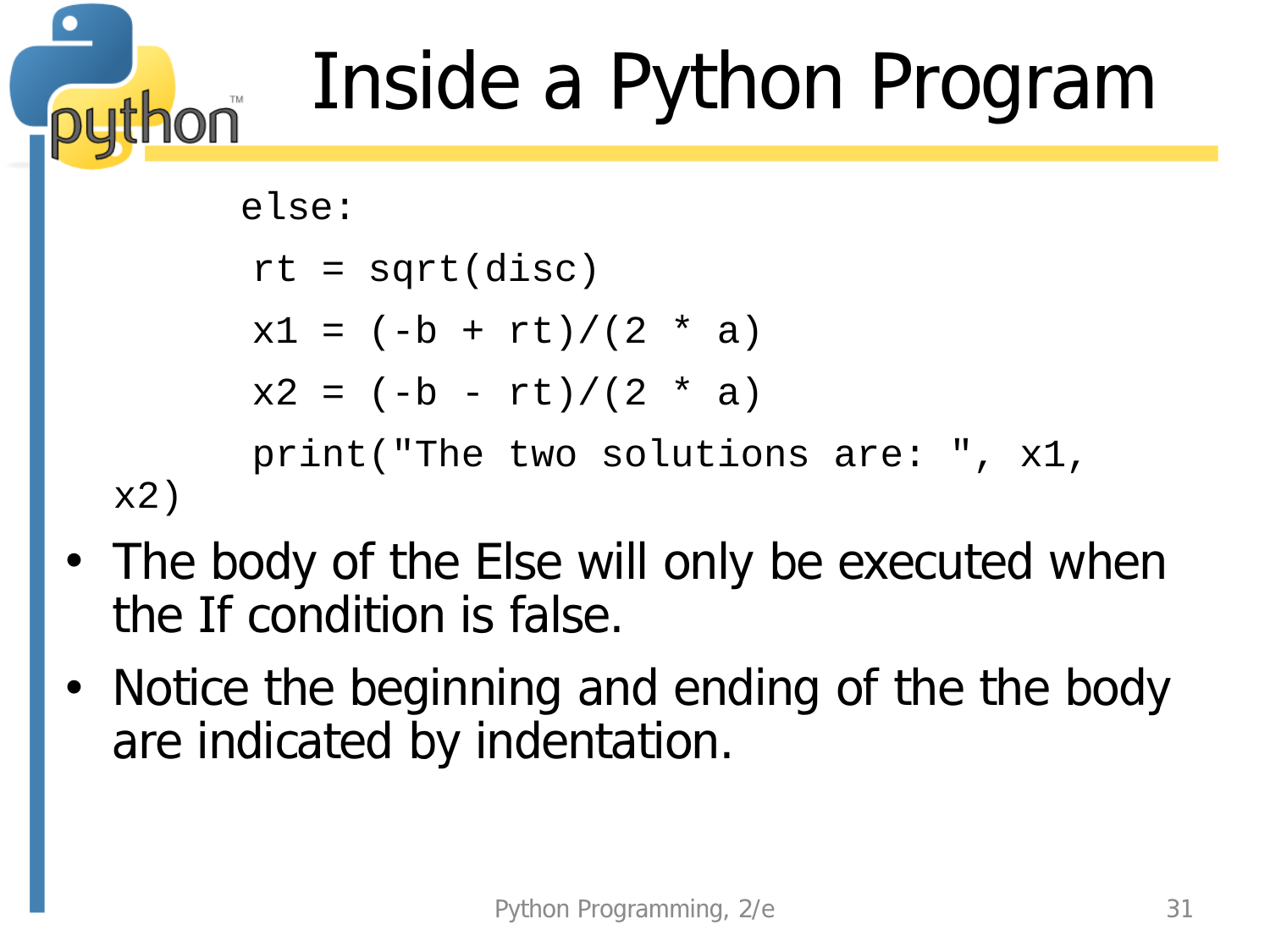

# Inside a Python Program
		else:
        rt = sqrt(disc)
        x1 = (-b + rt)/(2 * a)
        x2 = (-b - rt)/(2 * a)
        print("The two solutions are: ", x1, x2)
The body of the Else will only be executed when the If condition is false.
Notice the beginning and ending of the the body are indicated by indentation.

Python Programming, 2/e
31